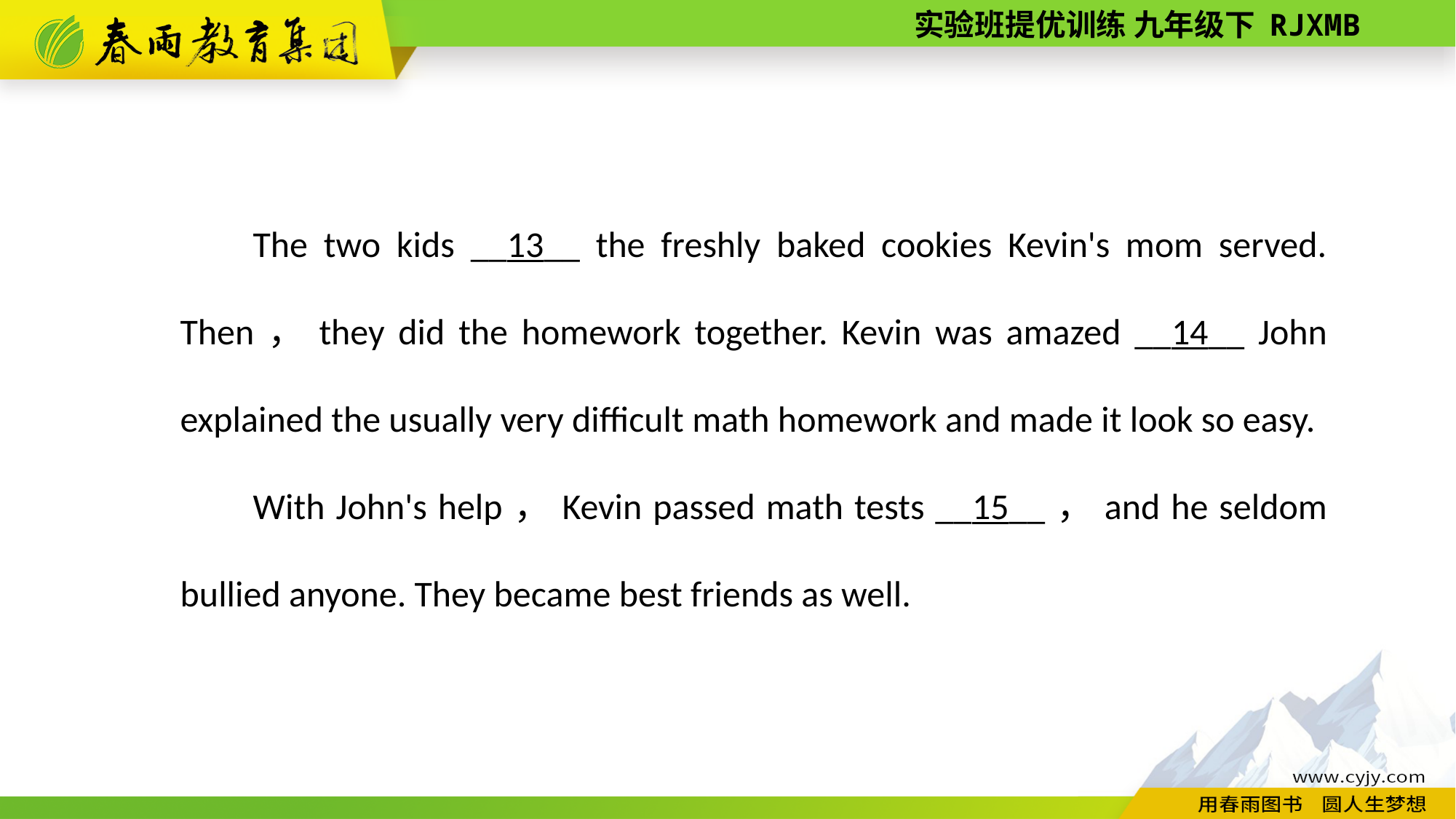

The two kids __13__ the freshly baked cookies Kevin's mom served. Then，they did the homework together. Kevin was amazed __14__ John explained the usually very difficult math homework and made it look so easy.
With John's help，Kevin passed math tests __15__，and he seldom bullied anyone. They became best friends as well.